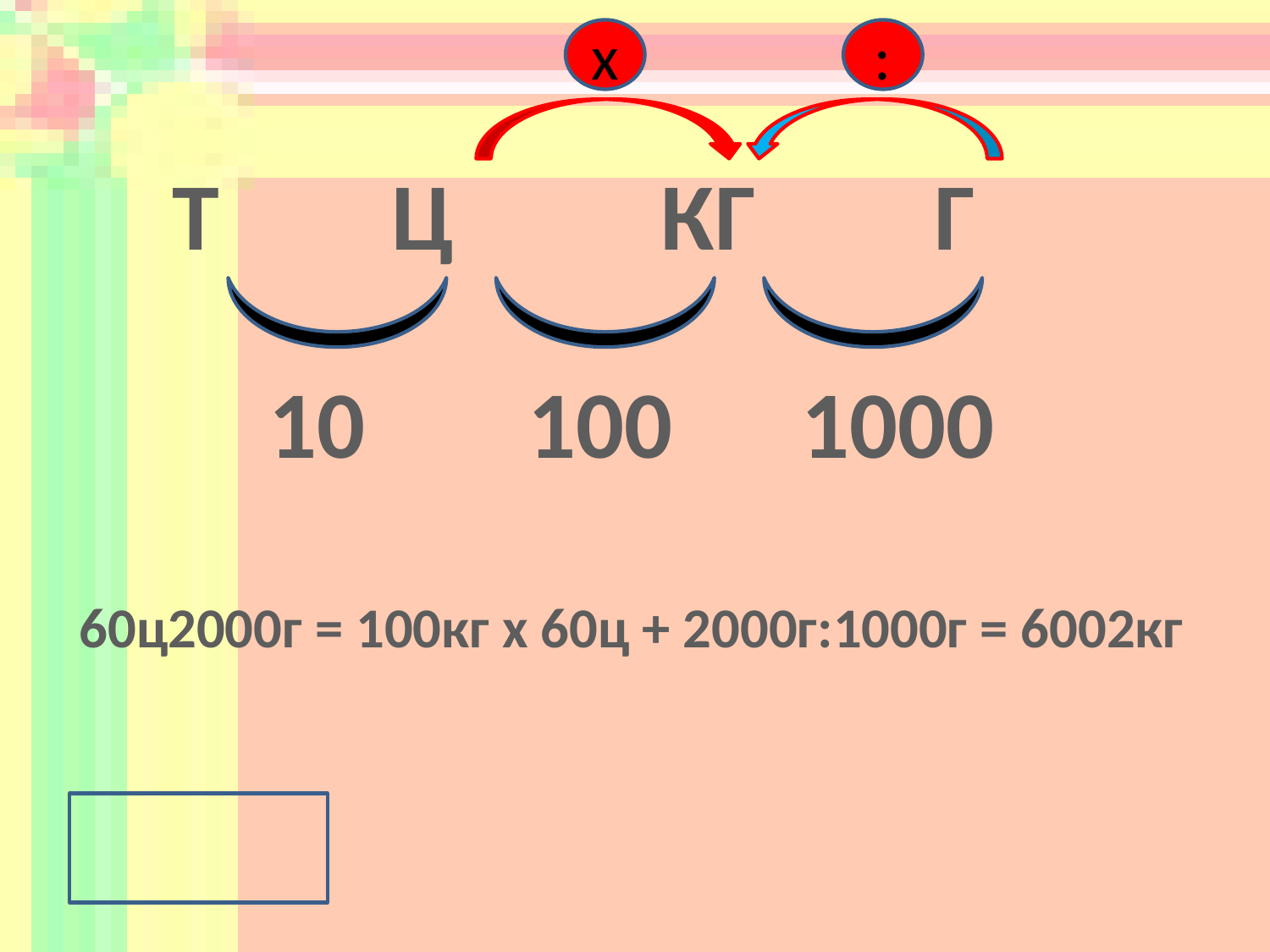

х
:

Т        Ц	     КГ		Г

10
100
1000
60ц2000г = 100кг х 60ц + 2000г:1000г = 6002кг